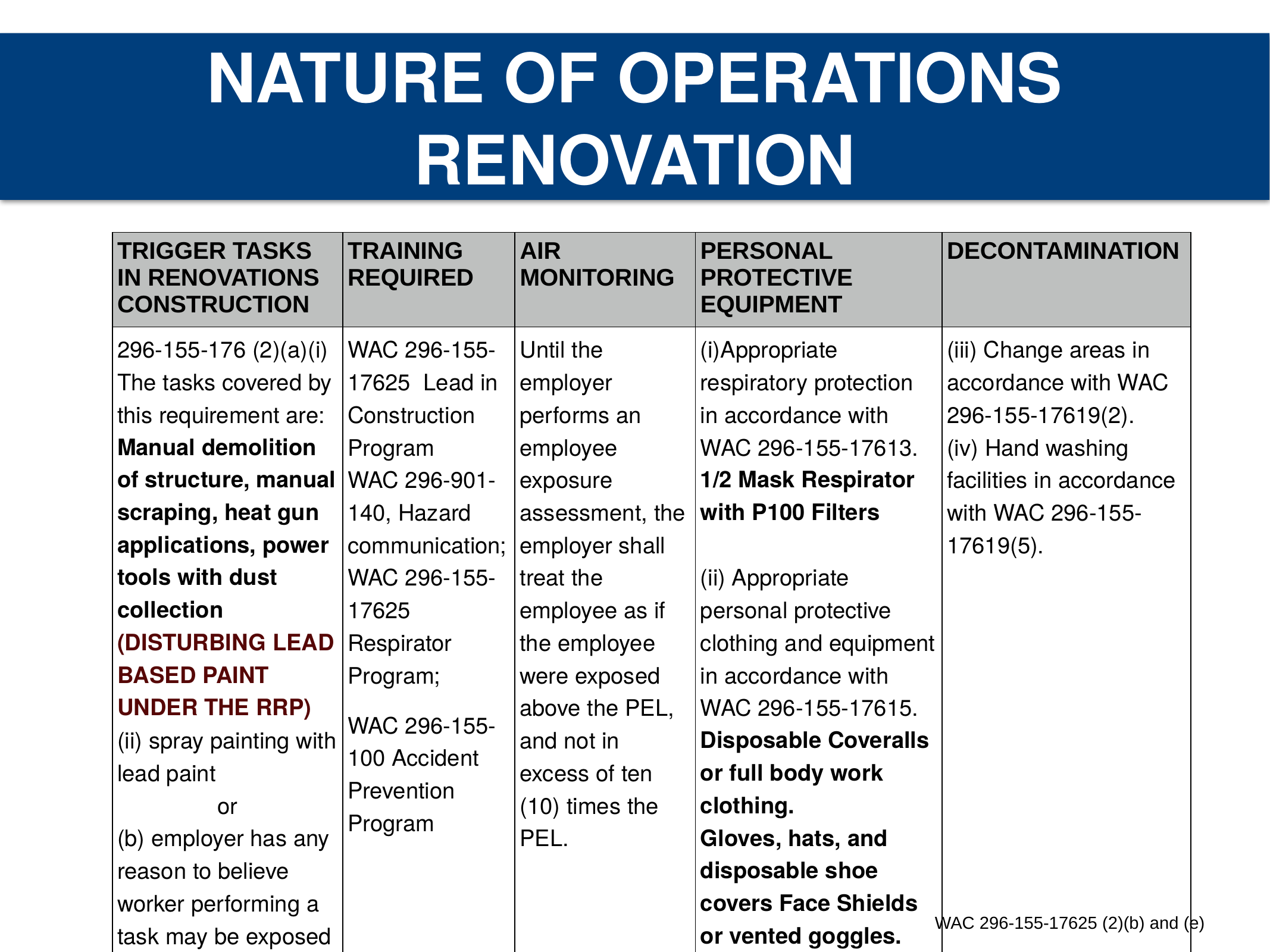

NATURE OF OPERATIONS
RENOVATION
| TRIGGER TASKS IN RENOVATIONS CONSTRUCTION | TRAINING REQUIRED | AIR MONITORING | PERSONAL PROTECTIVE EQUIPMENT | DECONTAMINATION |
| --- | --- | --- | --- | --- |
| 296-155-176 (2)(a)(i) The tasks covered by this requirement are: Manual demolition of structure, manual scraping, heat gun applications, power tools with dust collection (DISTURBING LEAD BASED PAINT UNDER THE RRP) (ii) spray painting with lead paint or (b) employer has any reason to believe worker performing a task may be exposed over the PEL | WAC 296-155-17625 Lead in Construction Program WAC 296-901-140, Hazard communication; WAC 296-155-17625 Respirator Program; WAC 296-155-100 Accident Prevention Program | Until the employer performs an employee exposure assessment, the employer shall treat the employee as if the employee were exposed above the PEL, and not in excess of ten (10) times the PEL. | Appropriate respiratory protection in accordance with WAC 296-155-17613. 1/2 Mask Respirator with P100 Filters (ii) Appropriate personal protective clothing and equipment in accordance with WAC 296-155-17615. Disposable Coveralls or full body work clothing. Gloves, hats, and disposable shoe covers Face Shields or vented goggles. | (iii) Change areas in accordance with WAC 296-155-17619(2). (iv) Hand washing facilities in accordance with WAC 296-155-17619(5). |
WAC 296-155-17625 (2)(b) and (e)